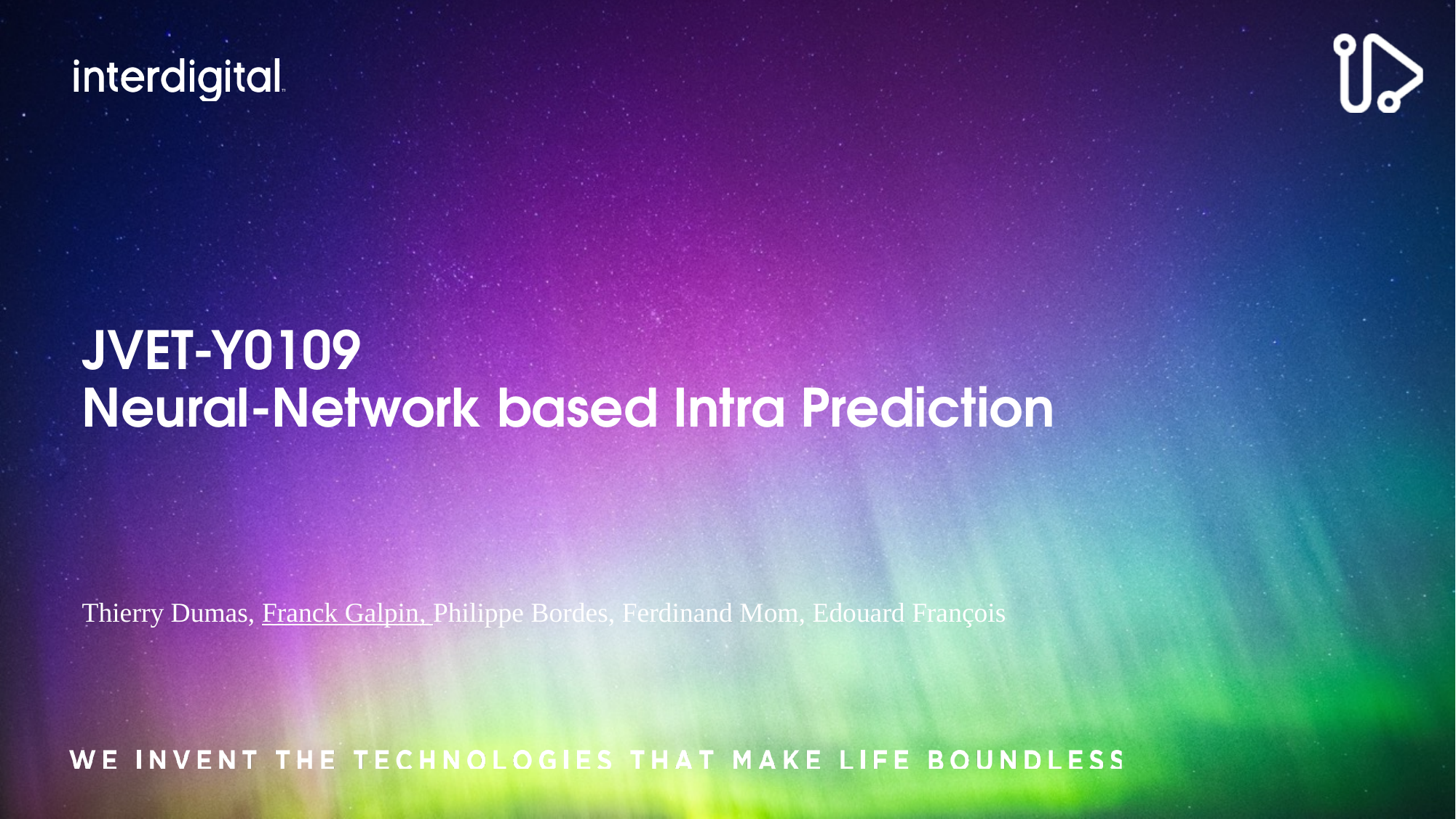

# JVET-Y0109 Neural-Network based Intra Prediction
Thierry Dumas, Franck Galpin, Philippe Bordes, Ferdinand Mom, Edouard François